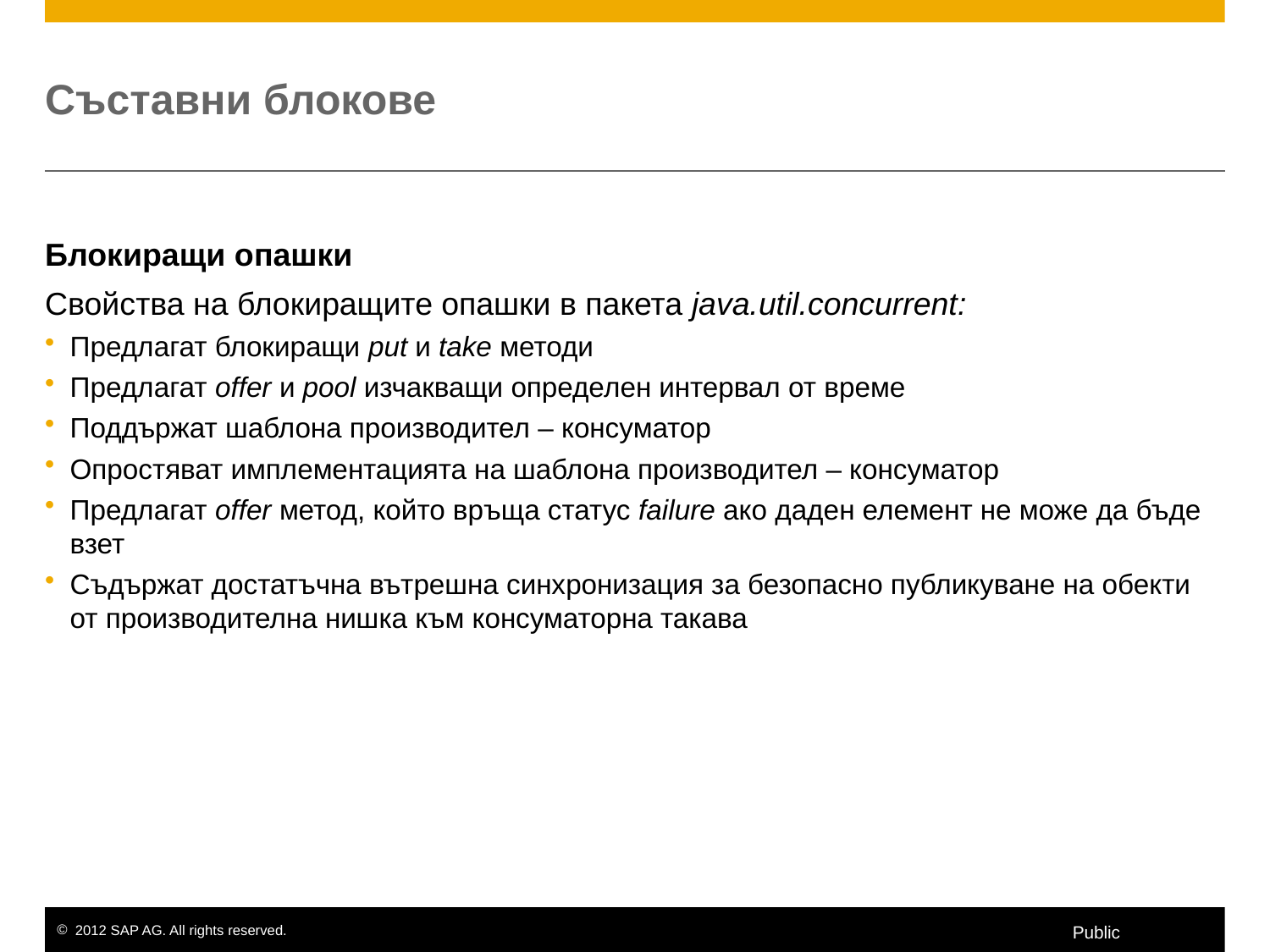

# Съставни блокове
Блокиращи опашки
Свойства на блокиращите опашки в пакета java.util.concurrent:
Предлагат блокиращи put и take методи
Предлагат offer и pool изчакващи определен интервал от време
Поддържат шаблона производител – консуматор
Опростяват имплементацията на шаблона производител – консуматор
Предлагат offer метод, който връща статус failure ако даден елемент не може да бъде взет
Съдържат достатъчна вътрешна синхронизация за безопасно публикуване на обекти от производителна нишка към консуматорна такава